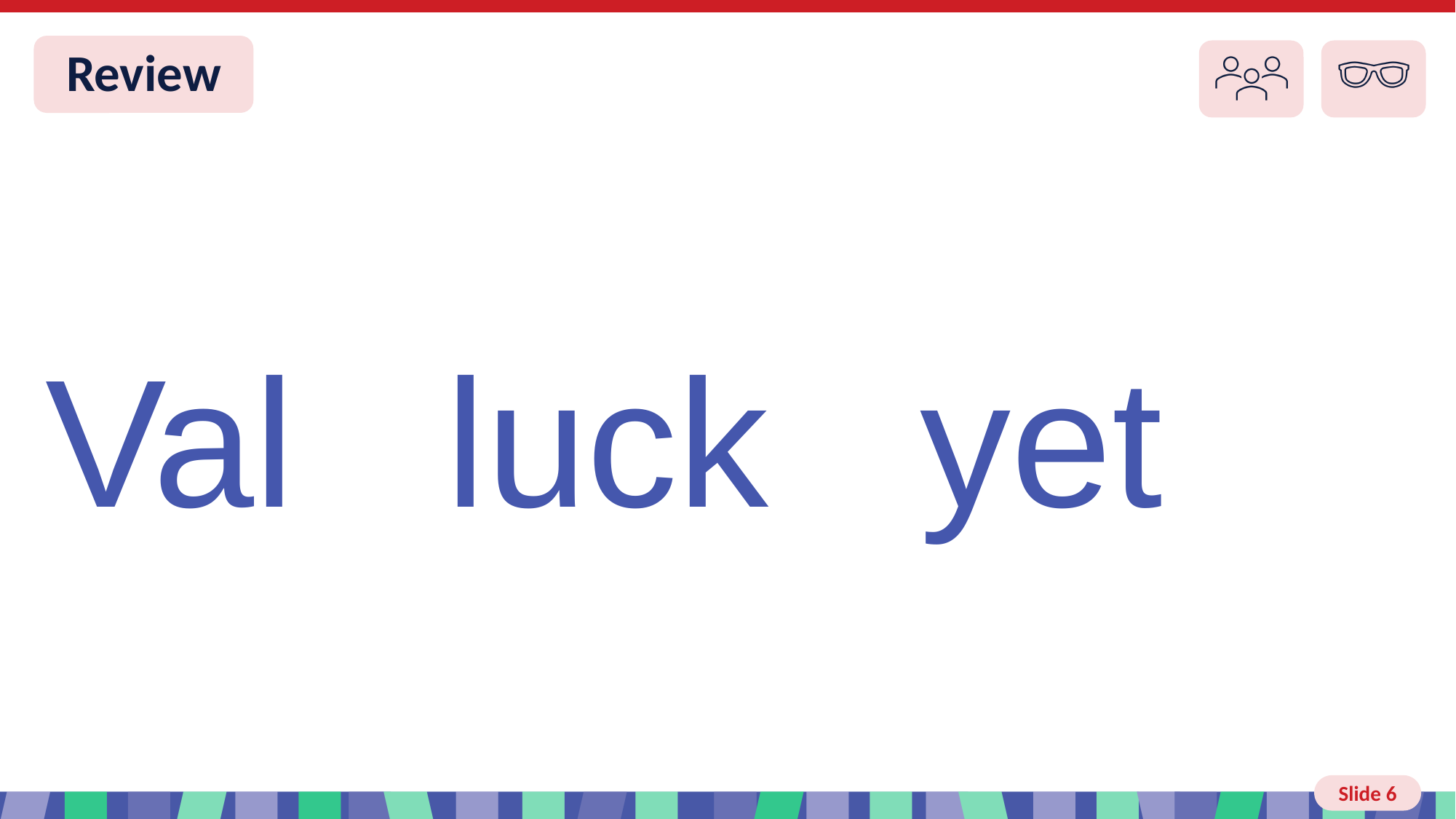

# Slide 6 Review
Val   luck   yet